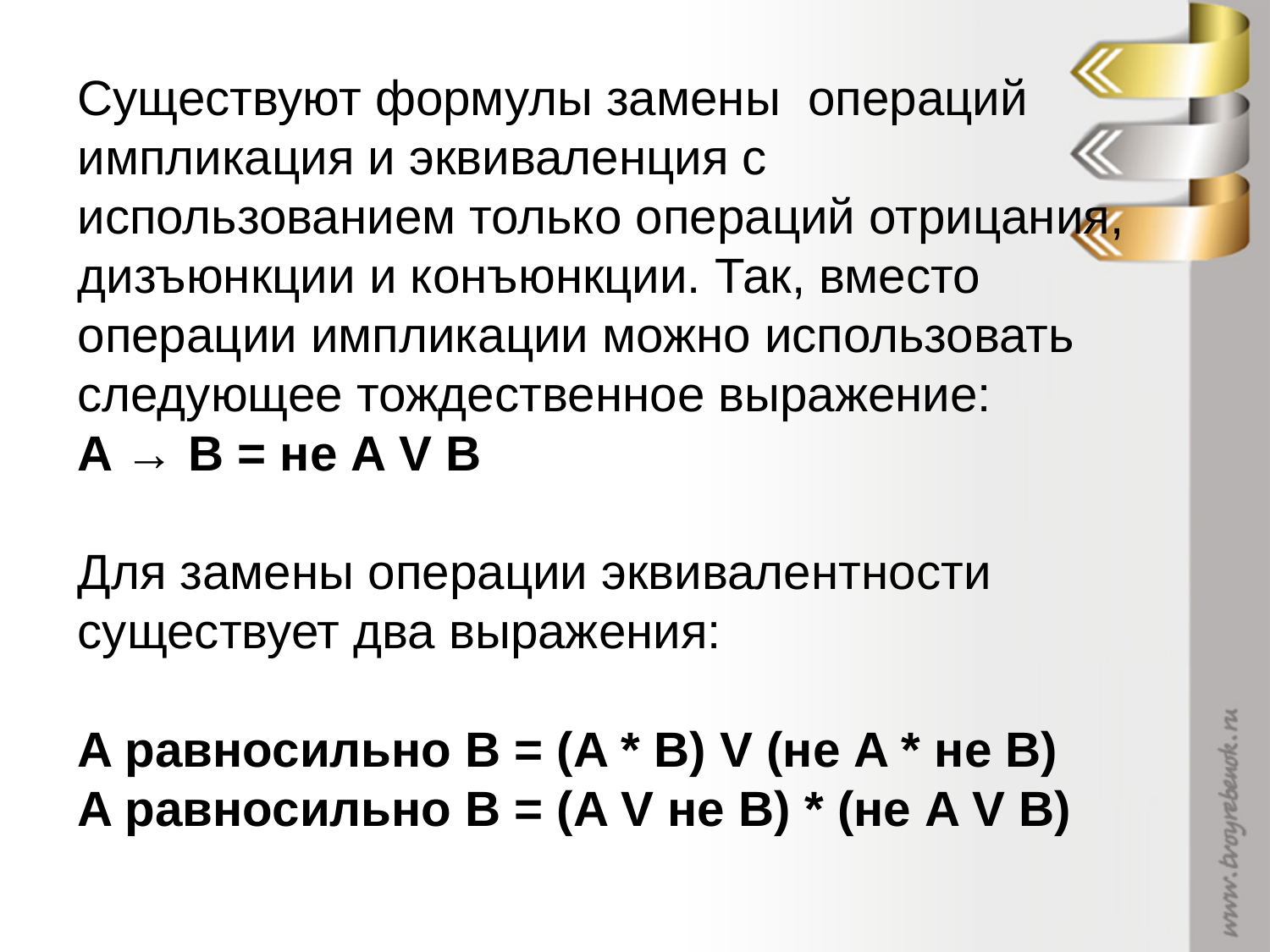

Существуют формулы замены  операций импликация и эквиваленция с использованием только операций отрицания, дизъюнкции и конъюнкции. Так, вместо операции импликации можно использовать следующее тождественное выражение:
A → B = не A V B

Для замены операции эквивалентности существует два выражения:

A равносильно B = (A * B) V (не A * не B)
A равносильно B = (A V не B) * (не A V B)